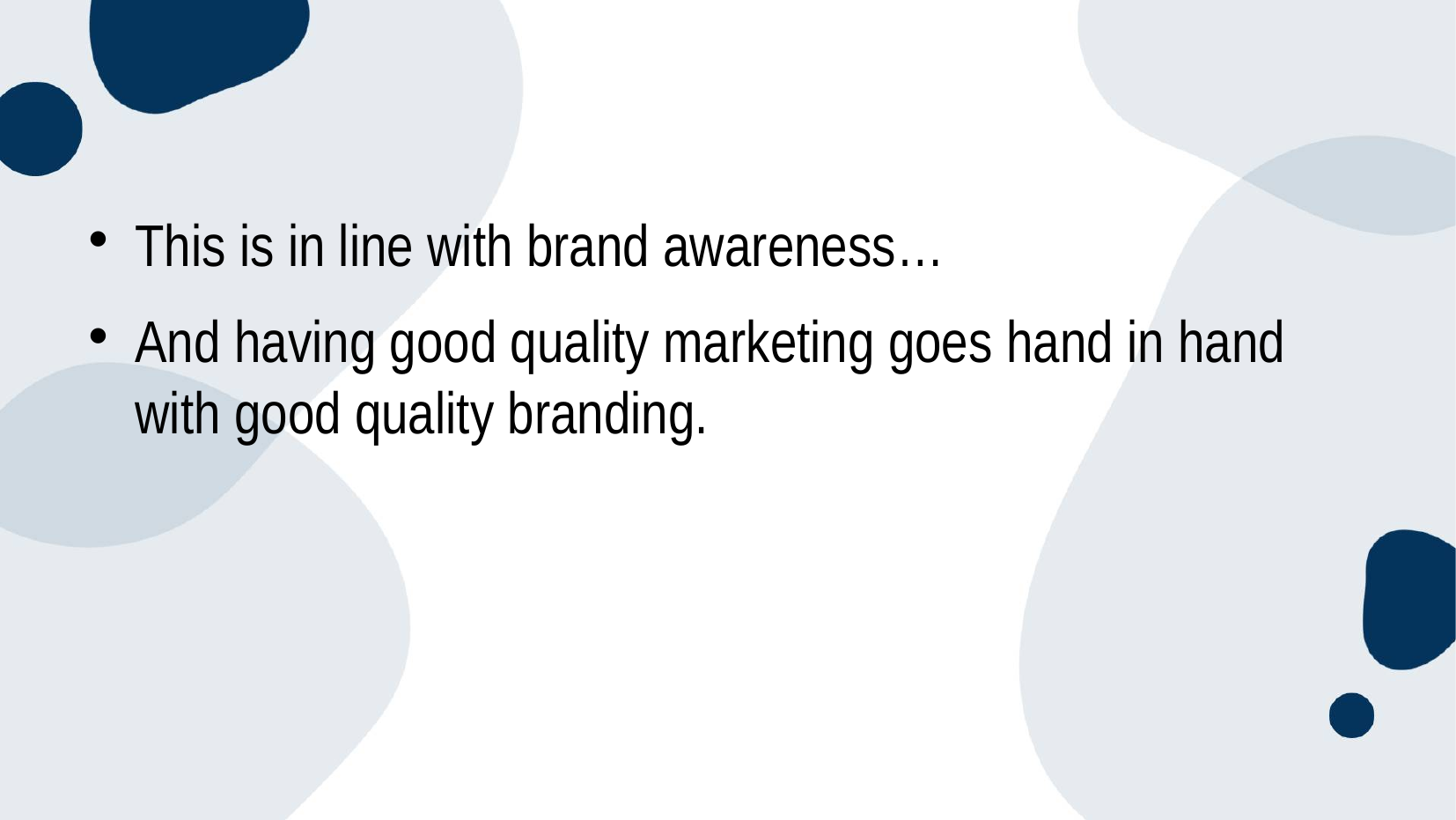

This is in line with brand awareness…
And having good quality marketing goes hand in hand with good quality branding.